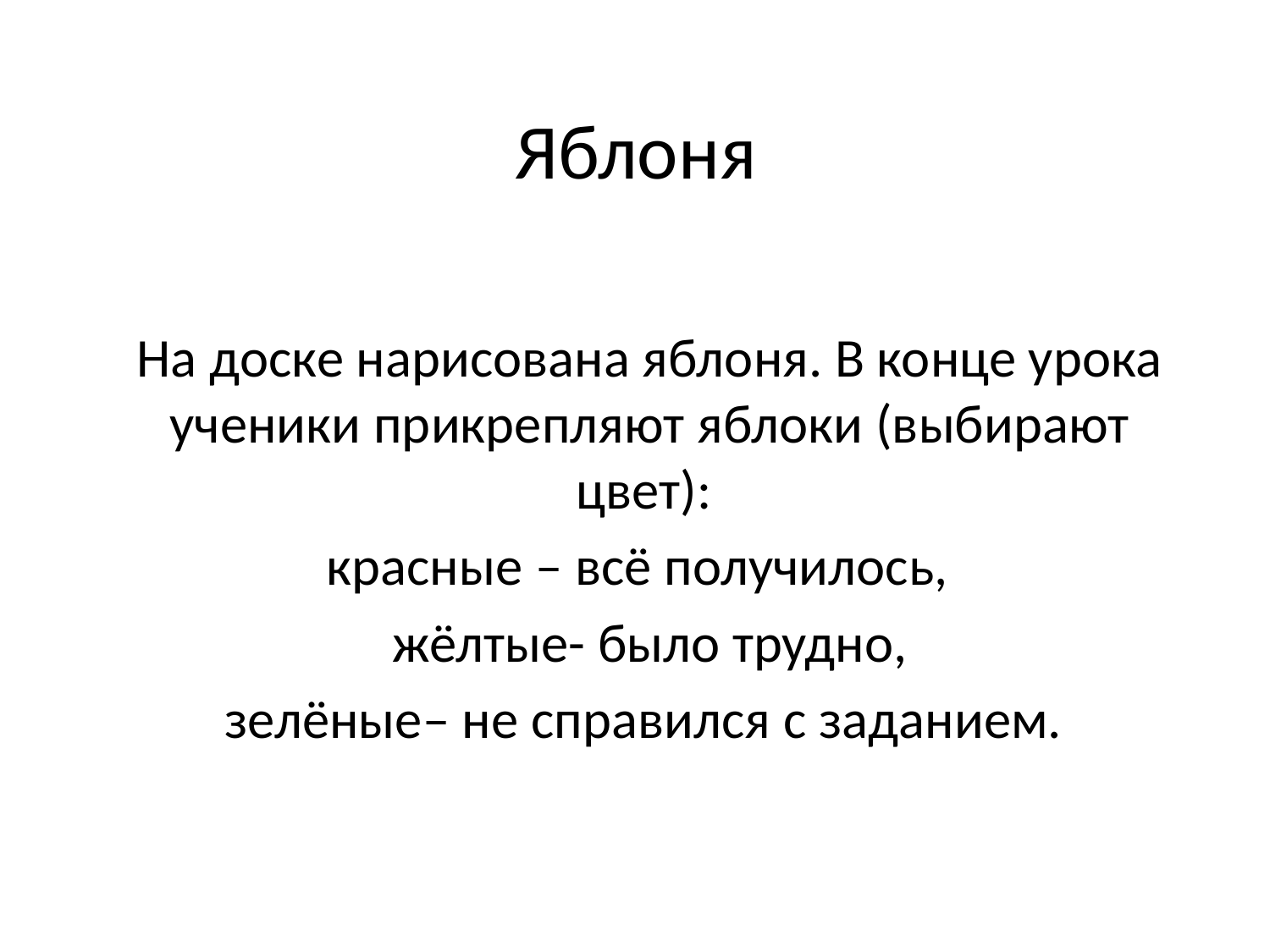

# Яблоня
На доске нарисована яблоня. В конце урока ученики прикрепляют яблоки (выбирают цвет):
красные – всё получилось,
жёлтые- было трудно,
зелёные– не справился с заданием.